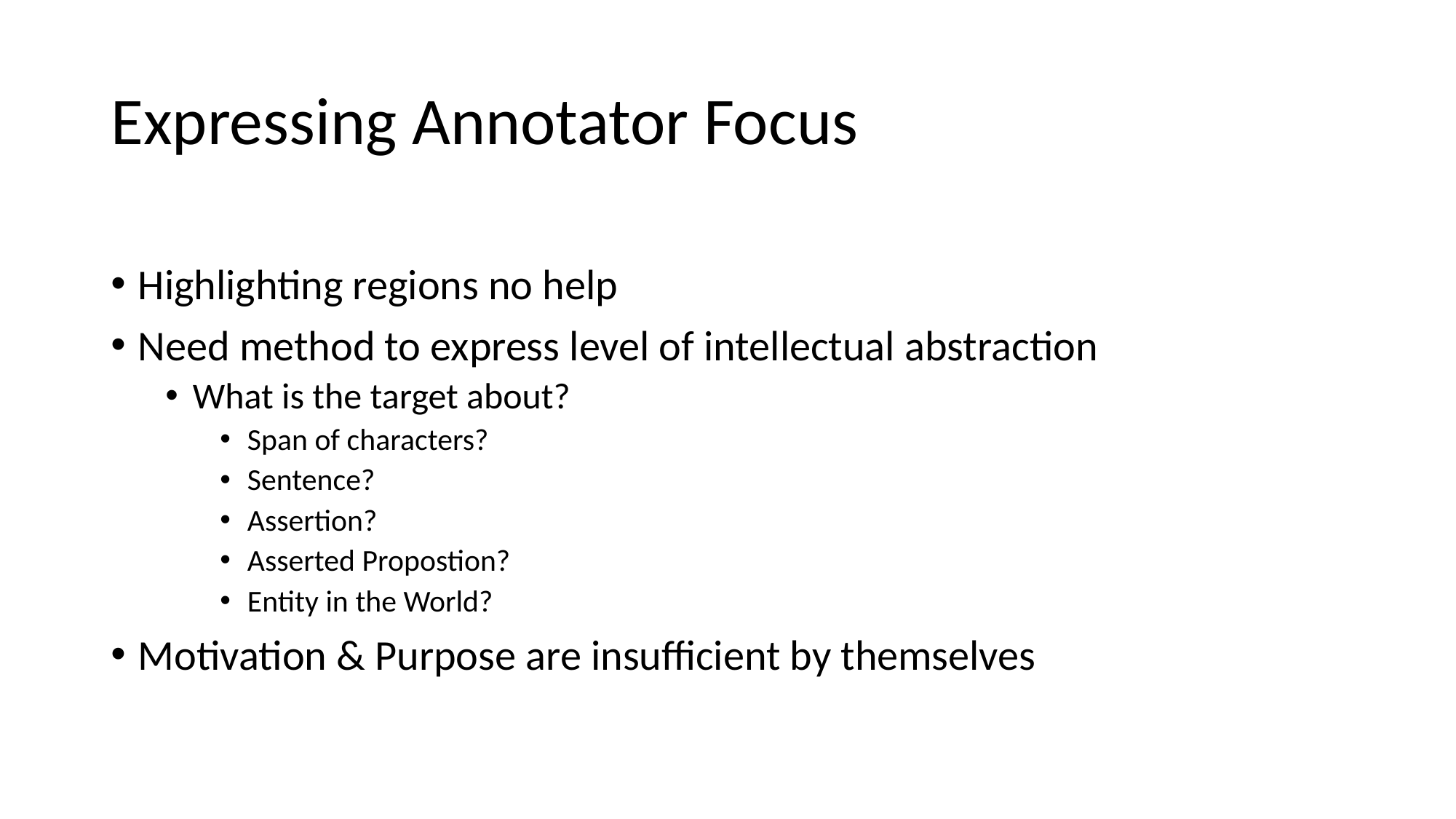

# Expressing Annotator Focus
Highlighting regions no help
Need method to express level of intellectual abstraction
What is the target about?
Span of characters?
Sentence?
Assertion?
Asserted Propostion?
Entity in the World?
Motivation & Purpose are insufficient by themselves